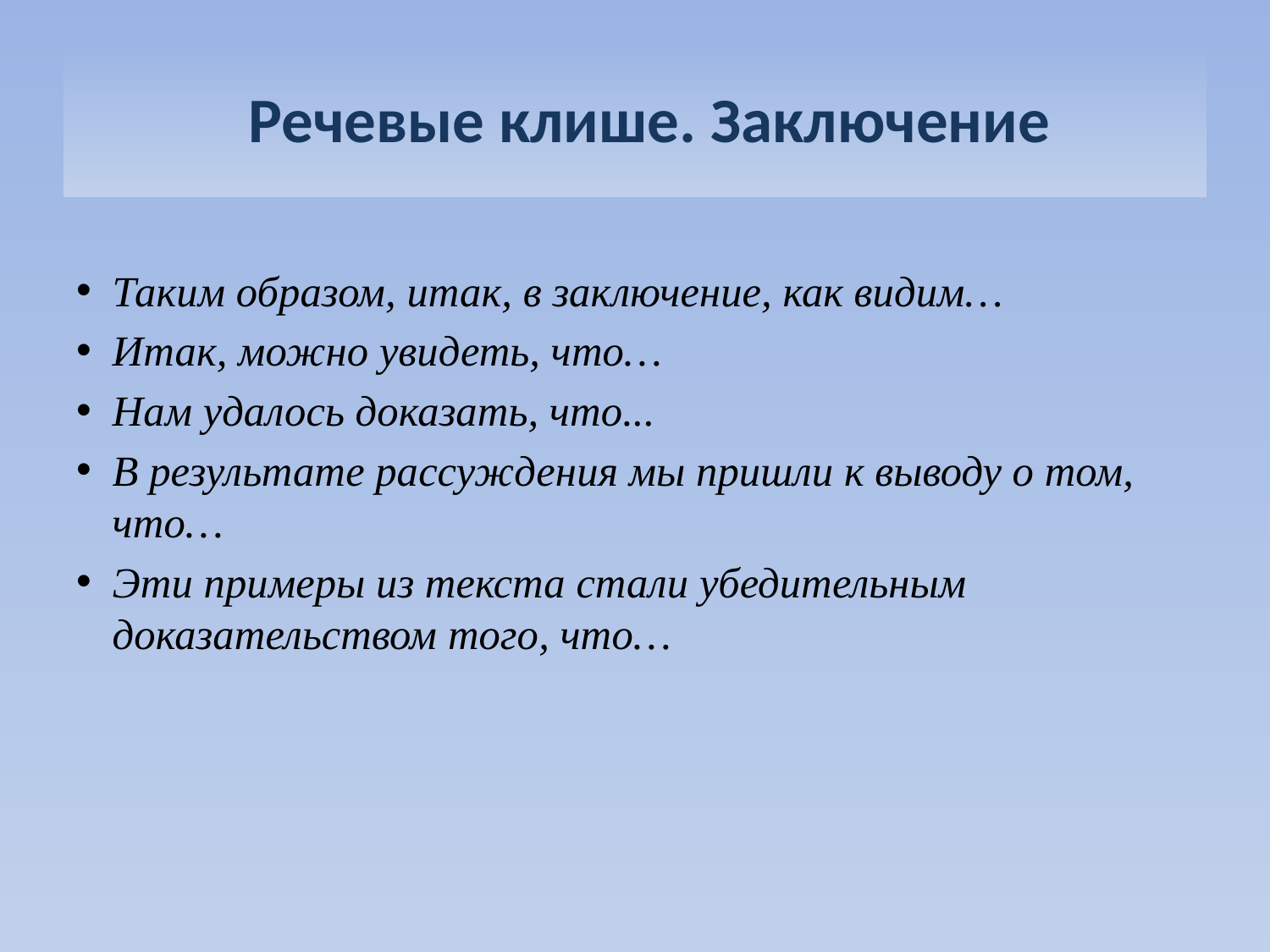

# Речевые клише. Заключение

Таким образом, итак, в заключение, как видим…
Итак, можно увидеть, что…
Нам удалось доказать, что...
В результате рассуждения мы пришли к выводу о том, что…
Эти примеры из текста стали убедительным доказательством того, что…